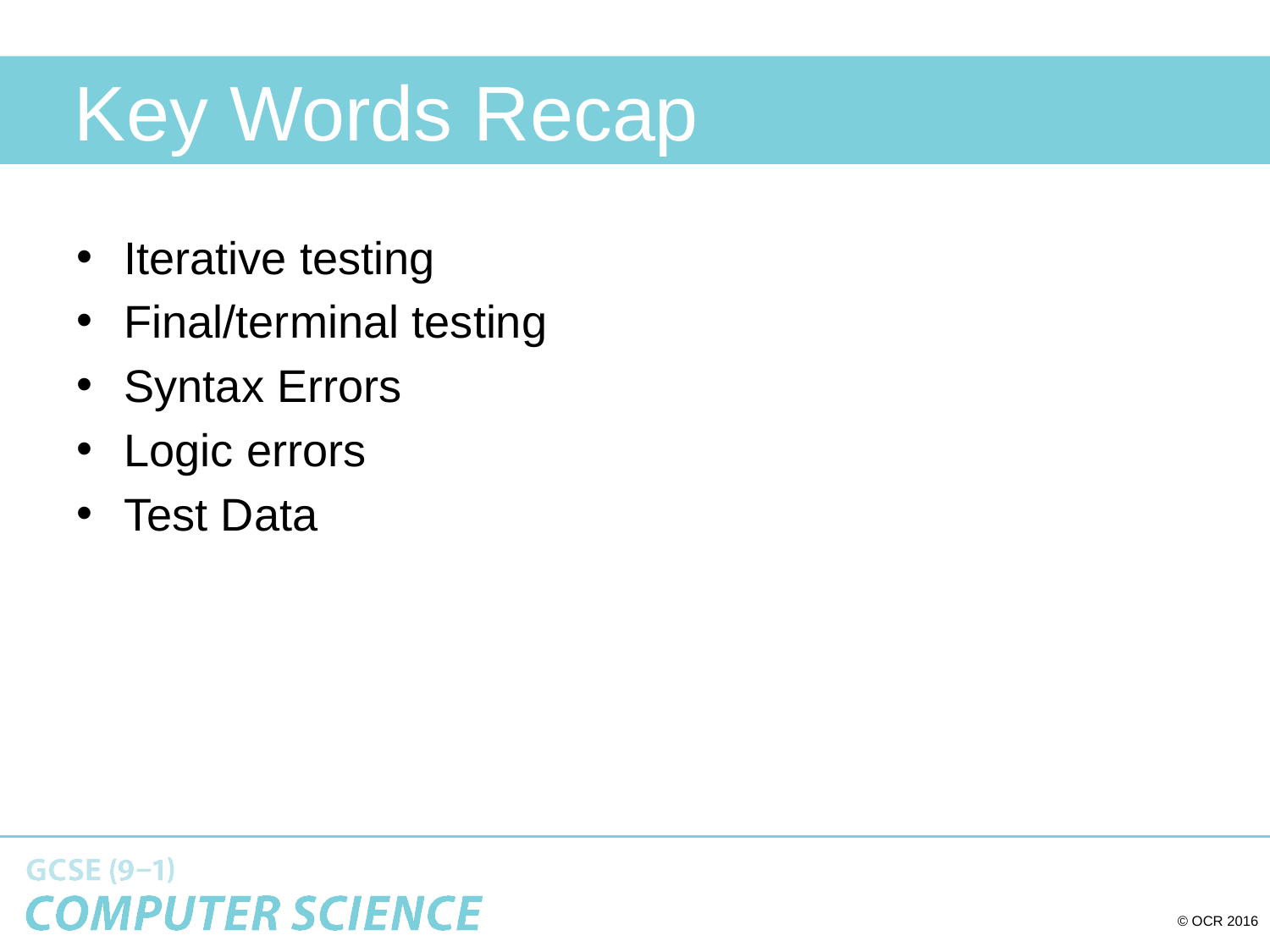

# Key Words Recap
Iterative testing
Final/terminal testing
Syntax Errors
Logic errors
Test Data